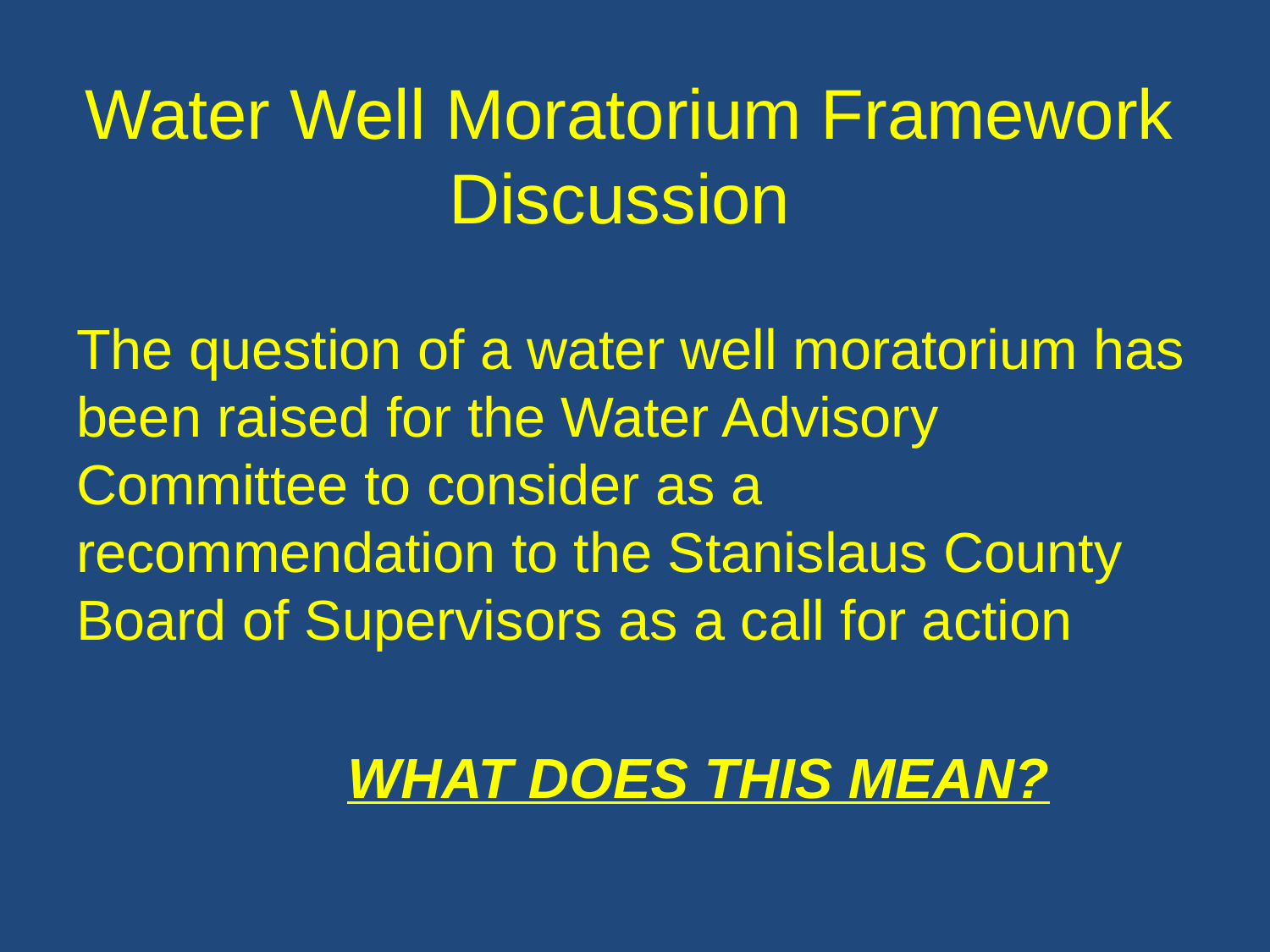

# Water Well Moratorium Framework Discussion
The question of a water well moratorium has been raised for the Water Advisory Committee to consider as a recommendation to the Stanislaus County Board of Supervisors as a call for action

	WHAT DOES THIS MEAN?